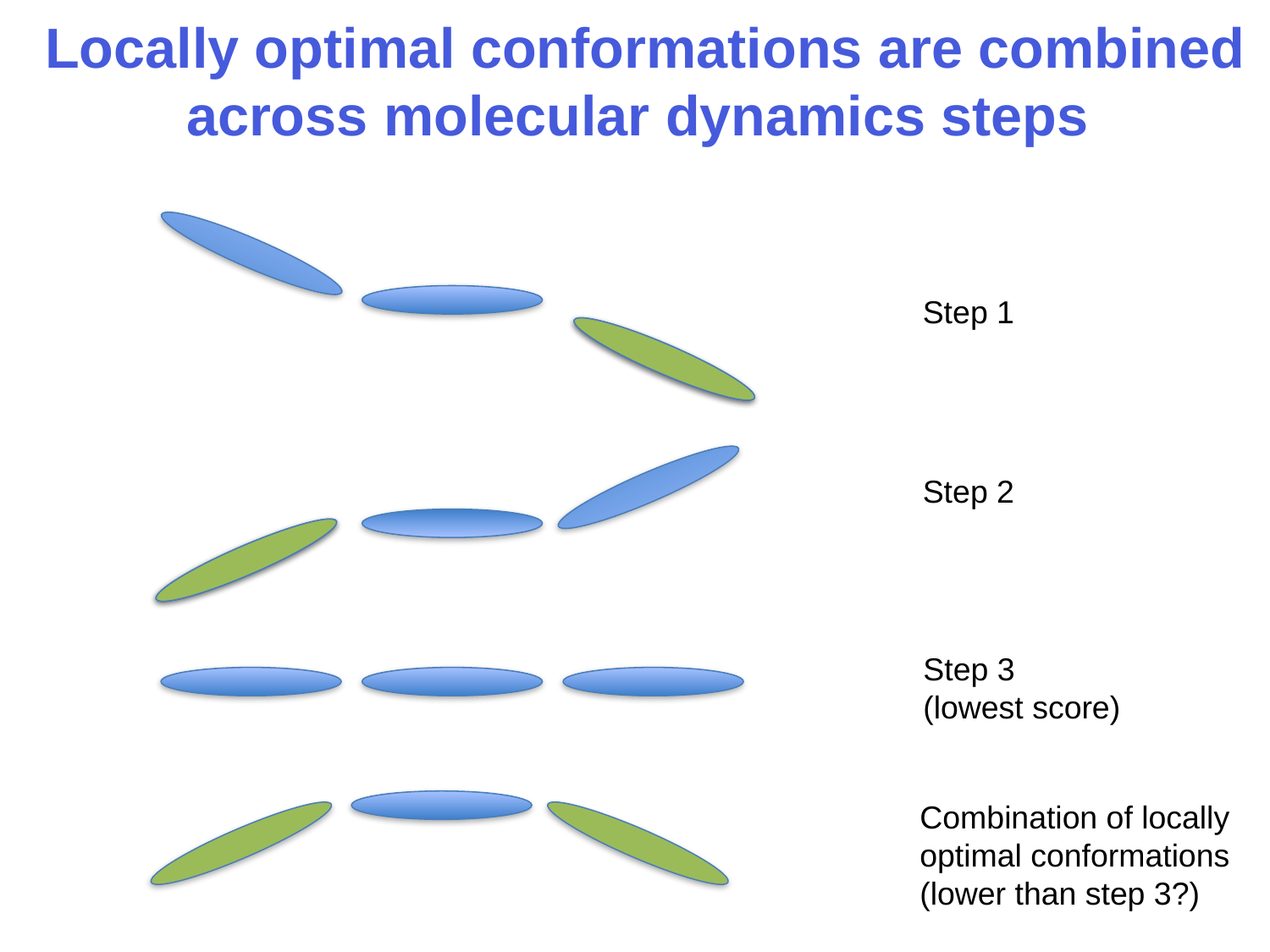

# Locally optimal conformations are combined across molecular dynamics steps

Step 1

Step 2

Step 3
(lowest score)

Combination of locally
optimal conformations
(lower than step 3?)